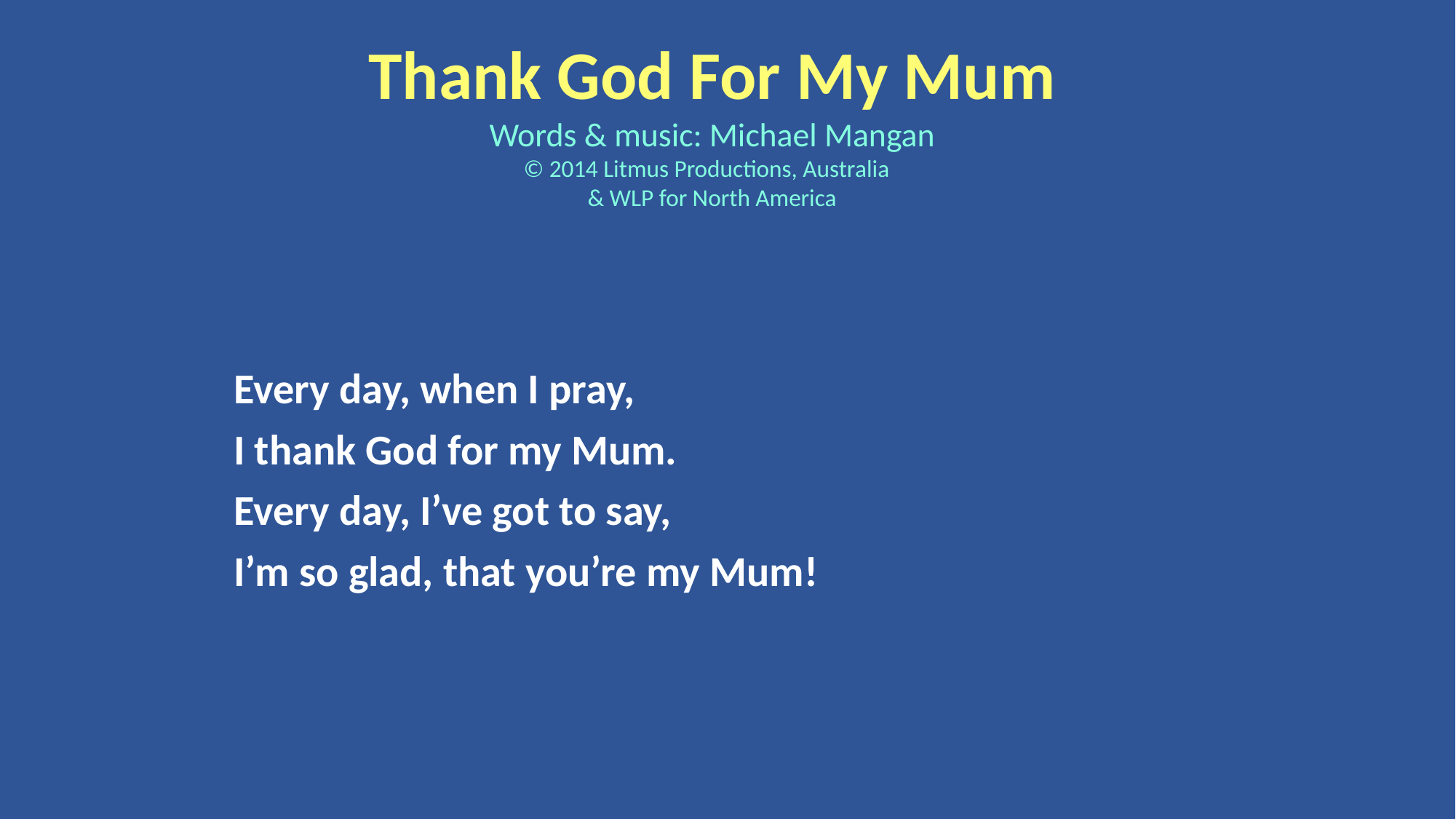

Thank God For My Mum
Words & music: Michael Mangan
© 2014 Litmus Productions, Australia
& WLP for North America
Every day, when I pray,
I thank God for my Mum.
Every day, I’ve got to say,
I’m so glad, that you’re my Mum!